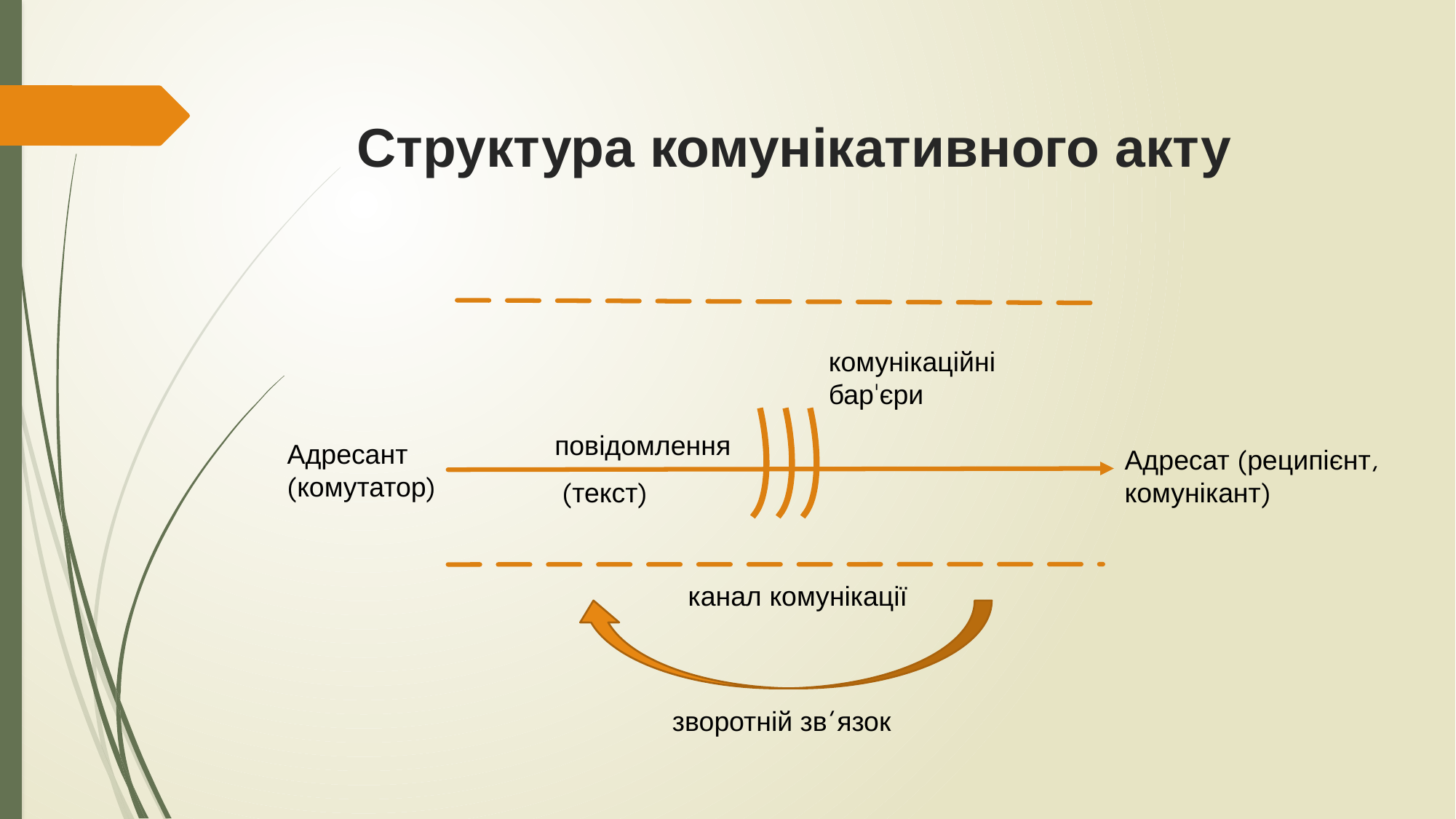

# Структура комунікативного акту
комунікаційні бар'єри

повідомлення

 (текст)
Адресант
(комутатор)

Адресат (реципієнт, комунікант)
канал комунікації
зворотній зв’язок